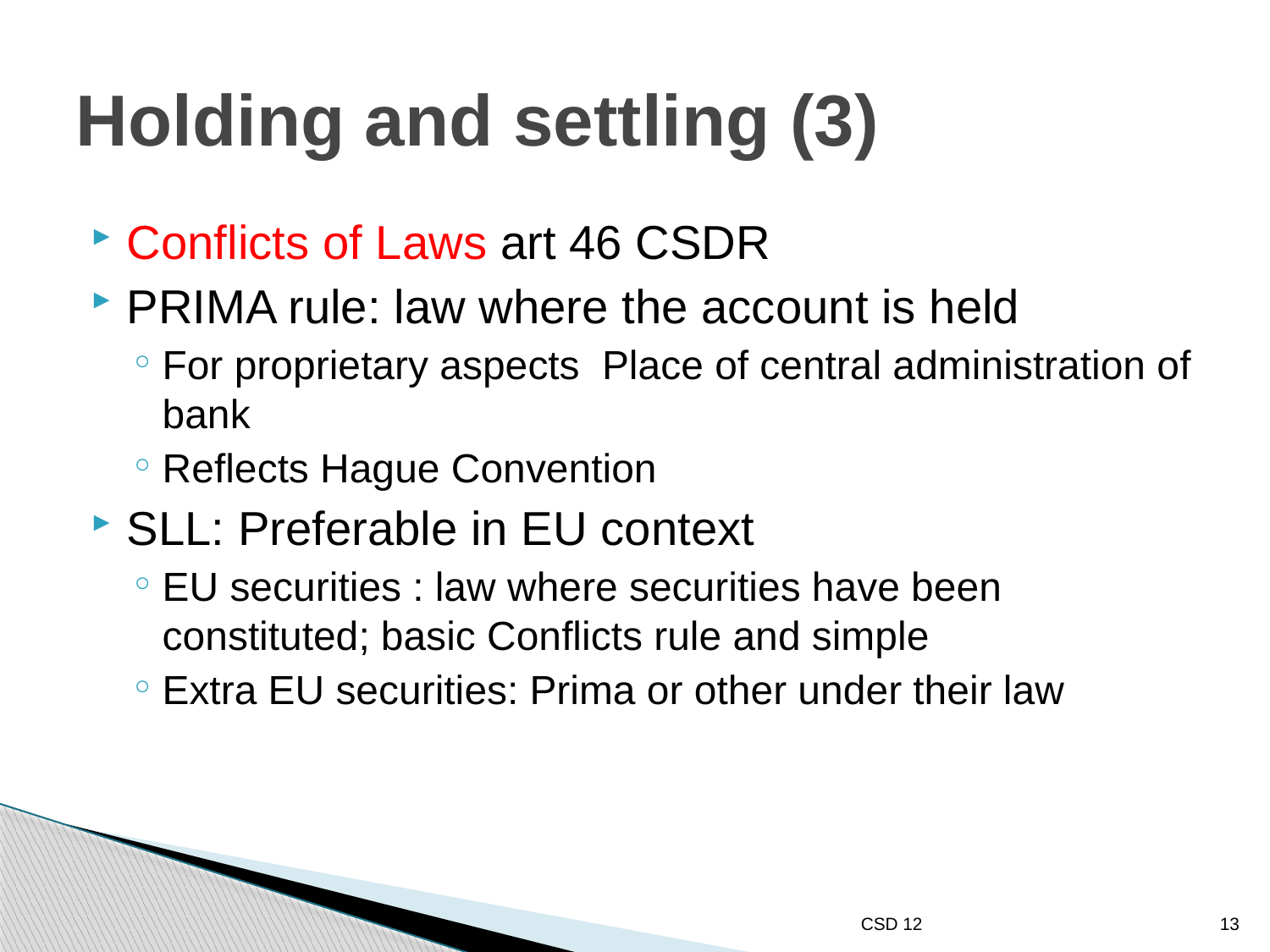

# Holding and settling (3)
Conflicts of Laws art 46 CSDR
PRIMA rule: law where the account is held
For proprietary aspects  Place of central administration of bank
Reflects Hague Convention
SLL: Preferable in EU context
EU securities : law where securities have been constituted; basic Conflicts rule and simple
Extra EU securities: Prima or other under their law
CSD 12
13